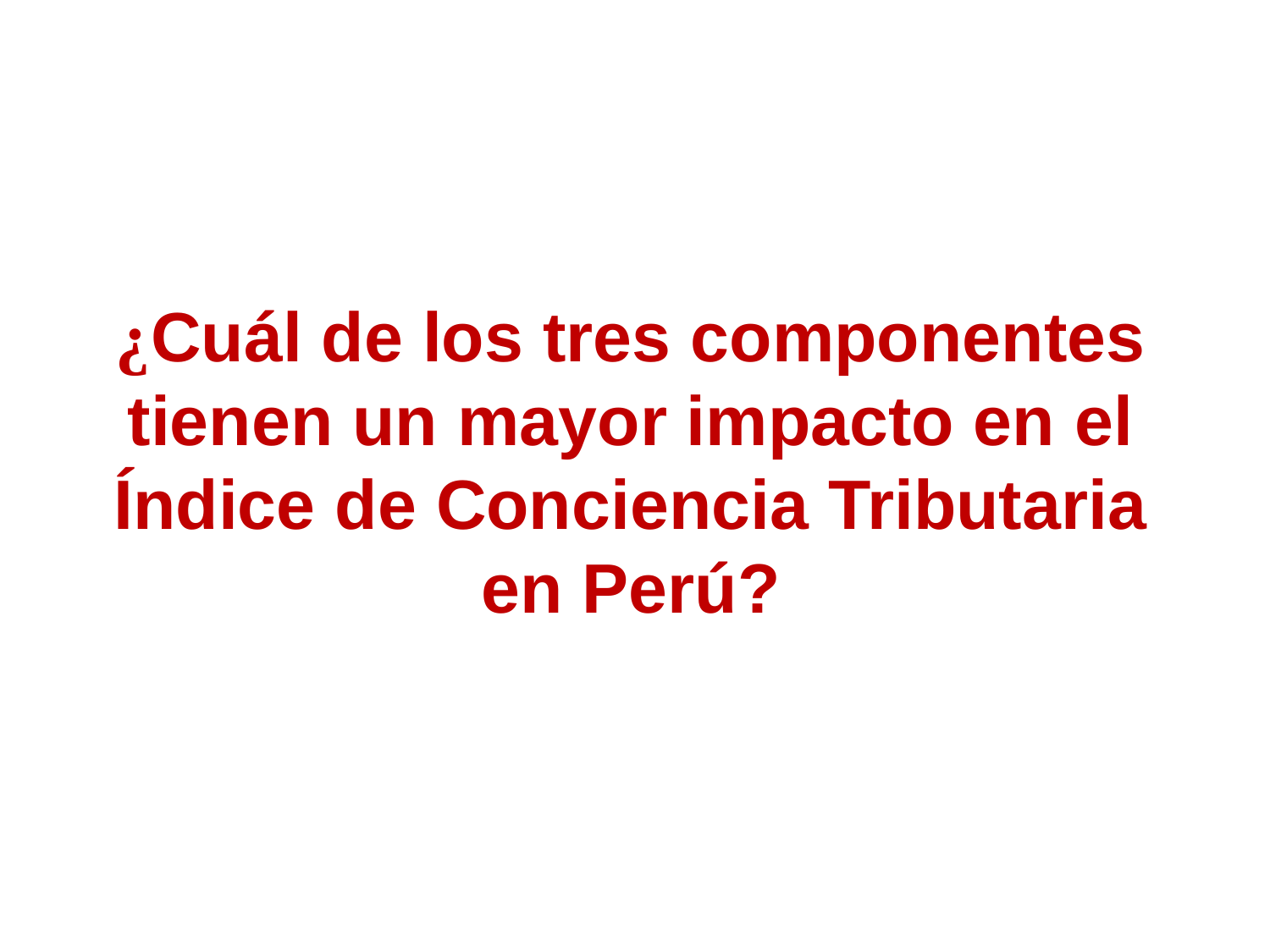

# ¿Cuál de los tres componentes tienen un mayor impacto en el Índice de Conciencia Tributaria en Perú?